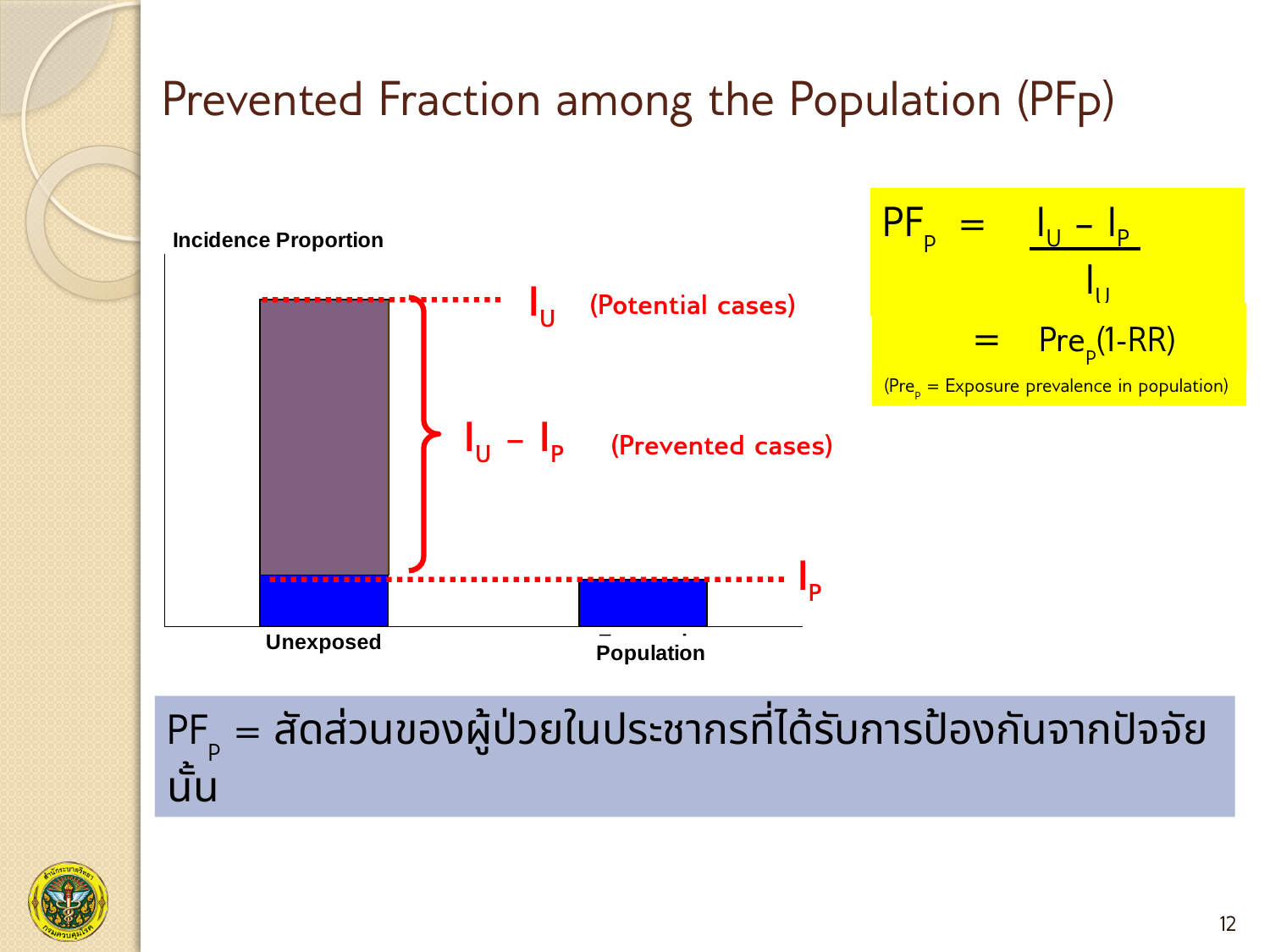

# Prevented Fraction among the Population (PFp)

### Chart: Incidence Proportion

| Category | Risk |
|---|---|
| Unexposed | 70.0 |
| Exposed | 10.0 |
PFp   =    IU – IP
                IU
IU
(Potential cases)

       =   Prep(1-RR)
(Prep = Exposure prevalence in population)
 IU – IP
(Prevented cases)
IP

PFp = สัดส่วนของผู้ป่วยในประชากรที่ได้รับการป้องกันจากปัจจัยนั้น
12